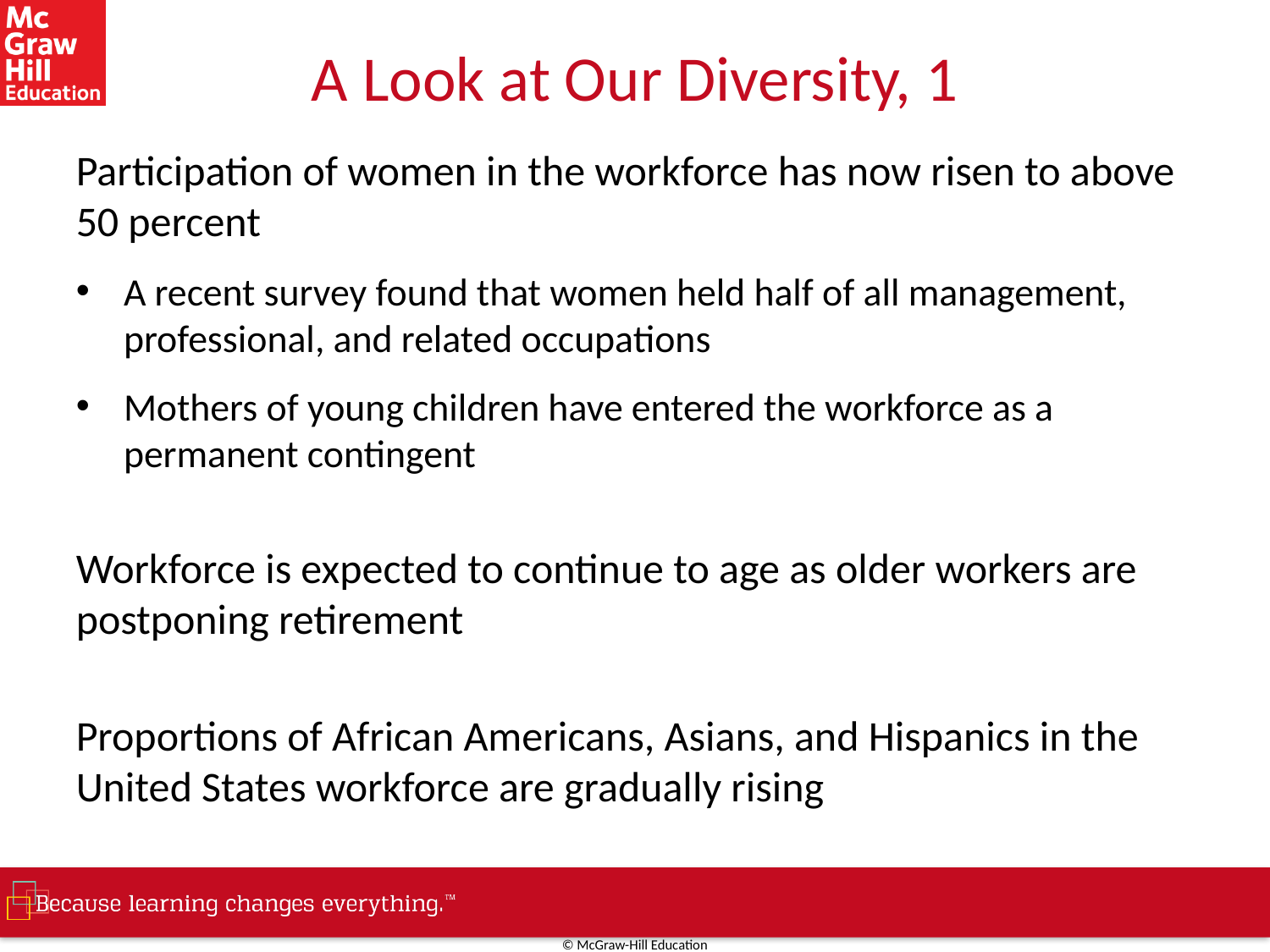

# A Look at Our Diversity, 1
Participation of women in the workforce has now risen to above 50 percent
A recent survey found that women held half of all management, professional, and related occupations
Mothers of young children have entered the workforce as a permanent contingent

Workforce is expected to continue to age as older workers are postponing retirement

Proportions of African Americans, Asians, and Hispanics in the United States workforce are gradually rising